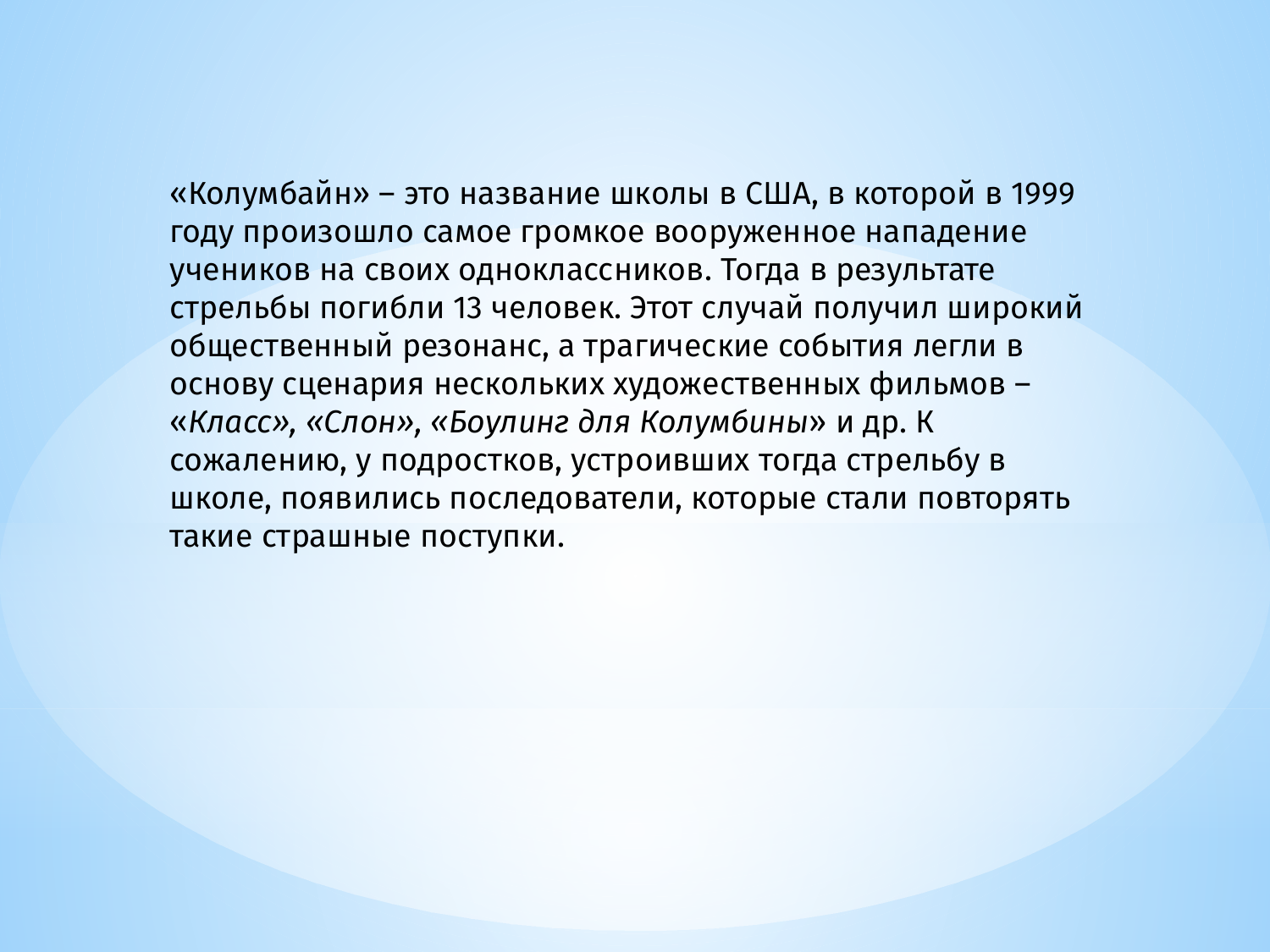

«Колумбайн» – это название школы в США, в которой в 1999 году произошло самое громкое вооруженное нападение учеников на своих одноклассников. Тогда в результате стрельбы погибли 13 человек. Этот случай получил широкий общественный резонанс, а трагические события легли в основу сценария нескольких художественных фильмов – «Класс», «Слон», «Боулинг для Колумбины» и др. К сожалению, у подростков, устроивших тогда стрельбу в школе, появились последователи, которые стали повторять такие страшные поступки.